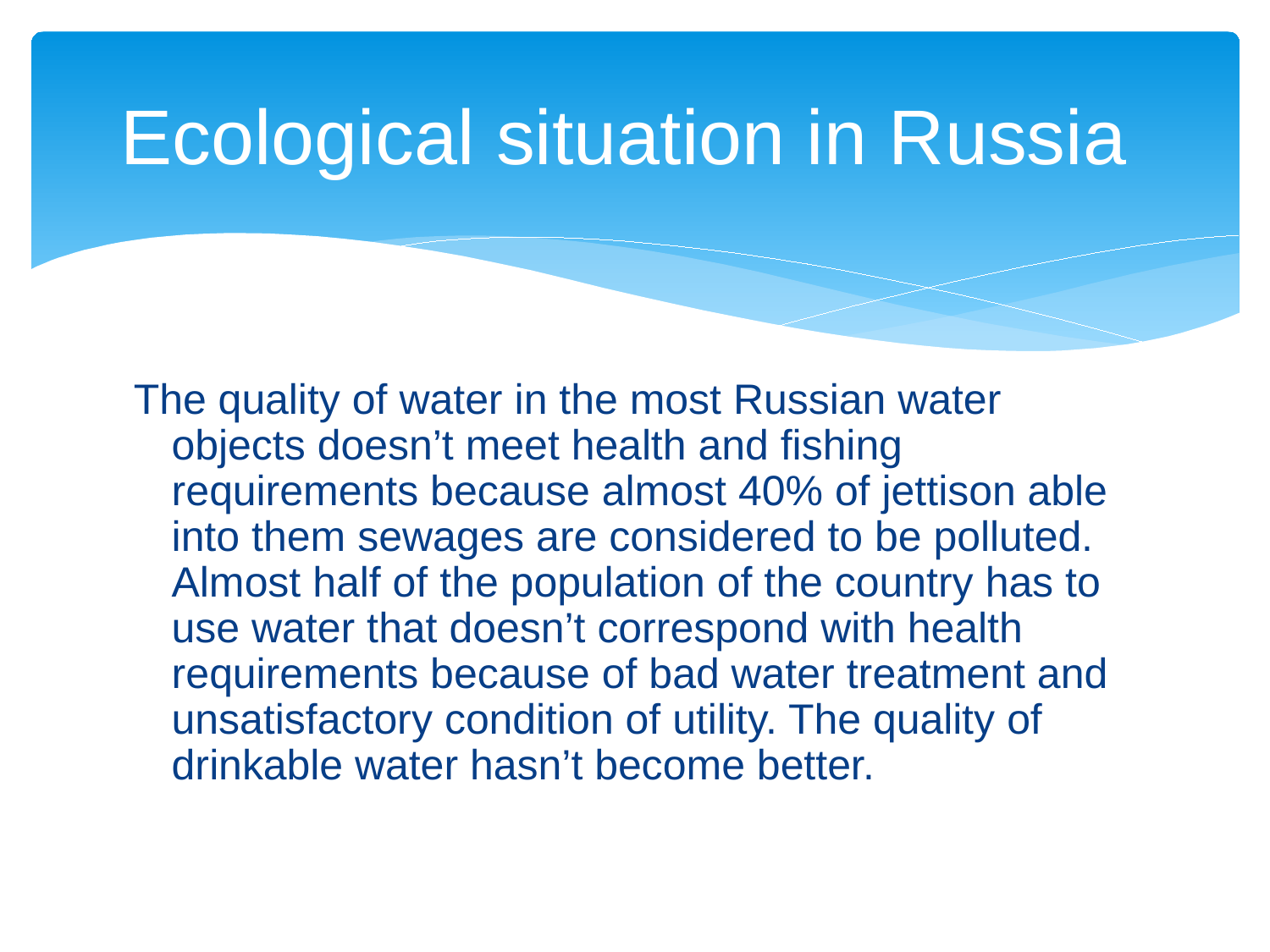

# Ecological situation in Russia
The quality of water in the most Russian water objects doesn’t meet health and fishing requirements because almost 40% of jettison able into them sewages are considered to be polluted. Almost half of the population of the country has to use water that doesn’t correspond with health requirements because of bad water treatment and unsatisfactory condition of utility. The quality of drinkable water hasn’t become better.